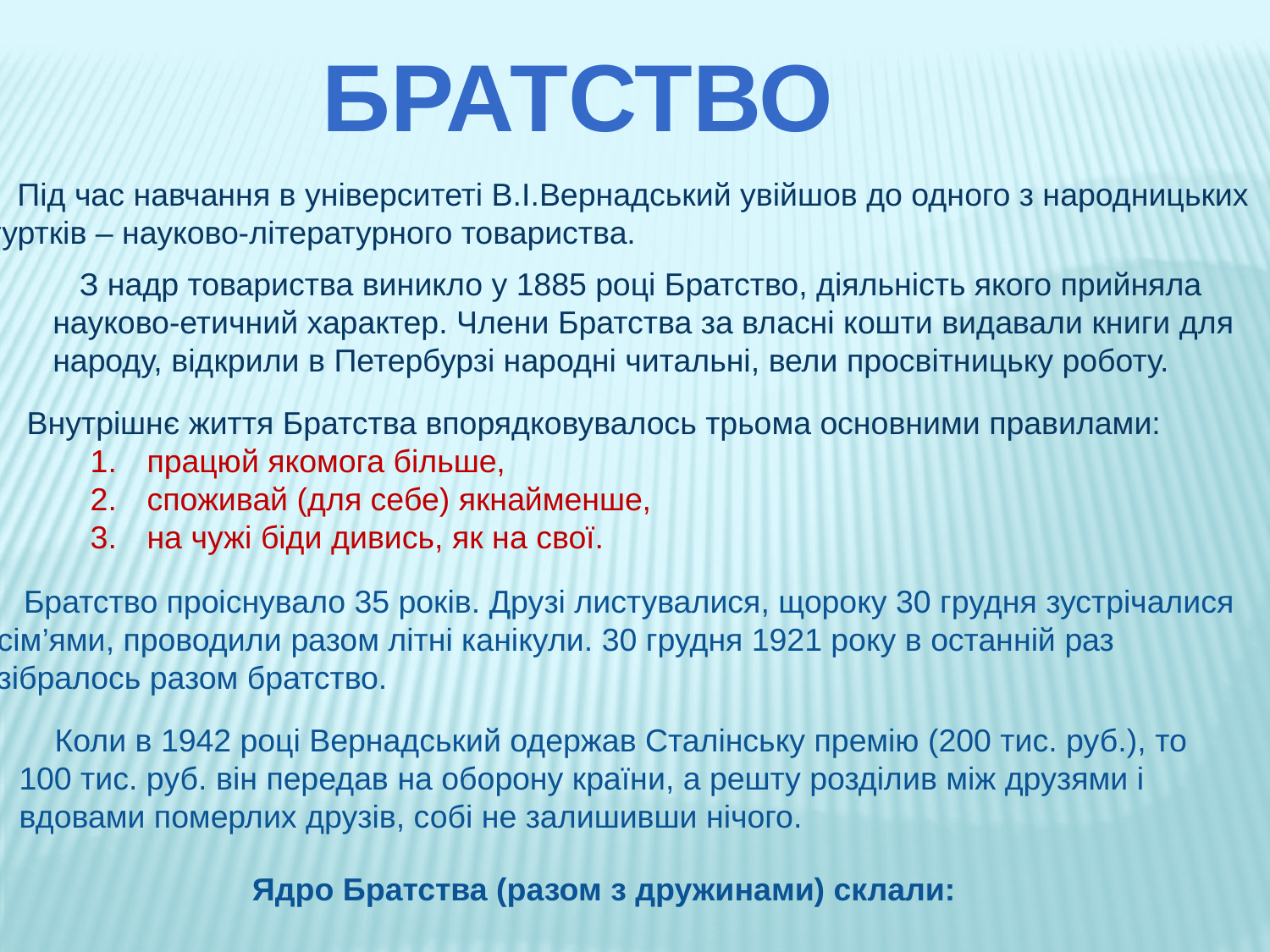

БРАТСТВО
   Під час навчання в університеті В.І.Вернадський увійшов до одного з народницьких
гуртків – науково-літературного товариства.
   З надр товариства виникло у 1885 році Братство, діяльність якого прийняла
науково-етичний характер. Члени Братства за власні кошти видавали книги для
народу, відкрили в Петербурзі народні читальні, вели просвітницьку роботу.
Внутрішнє життя Братства впорядковувалось трьома основними правилами:
 працюй якомога більше,
 споживай (для себе) якнайменше,
 на чужі біди дивись, як на свої.
   Братство проіснувало 35 років. Друзі листувалися, щороку 30 грудня зустрічалися
сім’ями, проводили разом літні канікули. 30 грудня 1921 року в останній раз
зібралось разом братство.
    Коли в 1942 році Вернадський одержав Сталінську премію (200 тис. руб.), то
100 тис. руб. він передав на оборону країни, а решту розділив між друзями і
вдовами померлих друзів, собі не залишивши нічого.
Ядро Братства (разом з дружинами) склали: